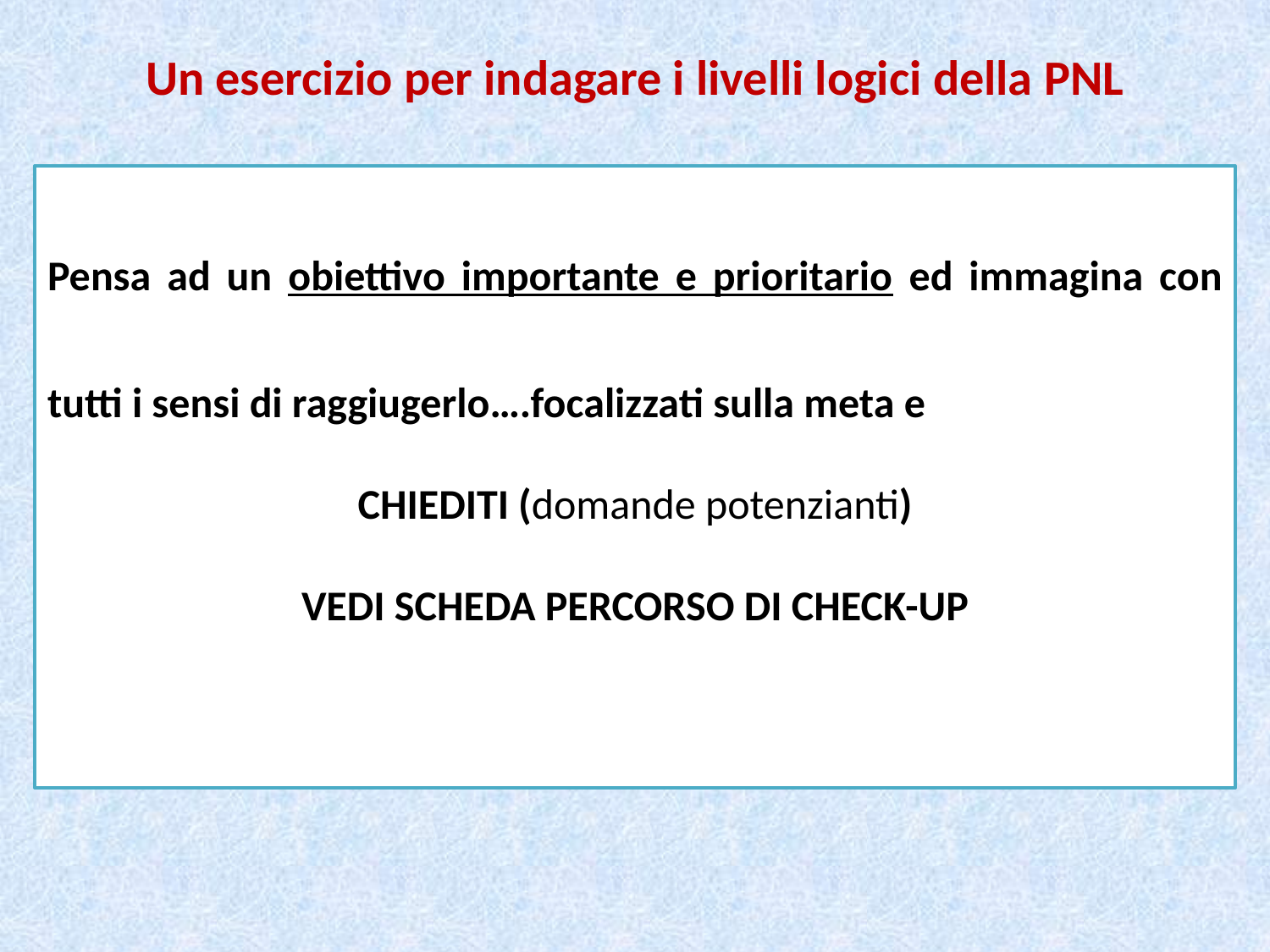

Un esercizio per indagare i livelli logici della PNL
Pensa ad un obiettivo importante e prioritario ed immagina con tutti i sensi di raggiugerlo….focalizzati sulla meta e

CHIEDITI (domande potenzianti)

VEDI SCHEDA PERCORSO DI CHECK-UP